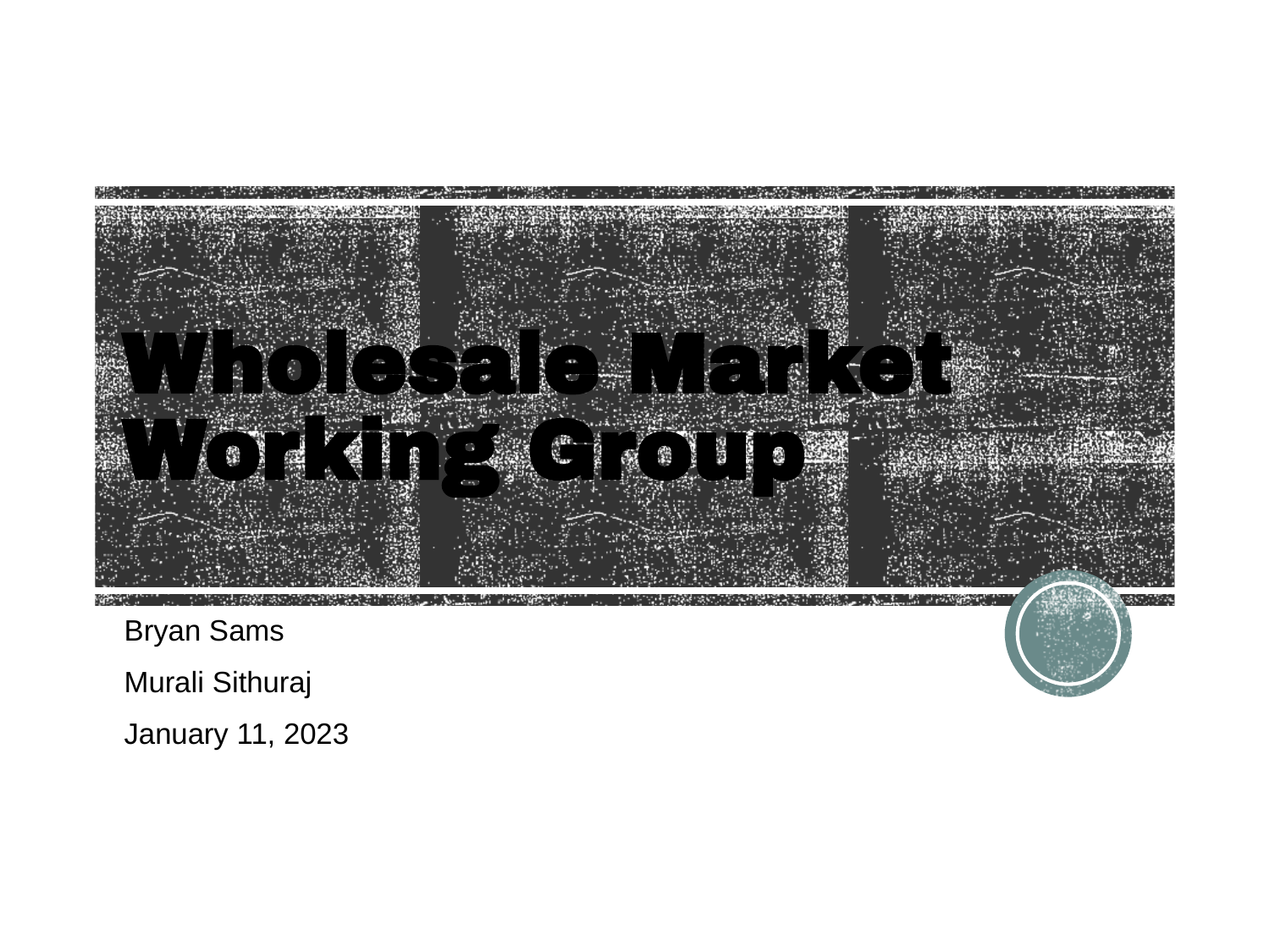

# Wholesale Market Working Group
Bryan Sams
Murali Sithuraj
January 11, 2023